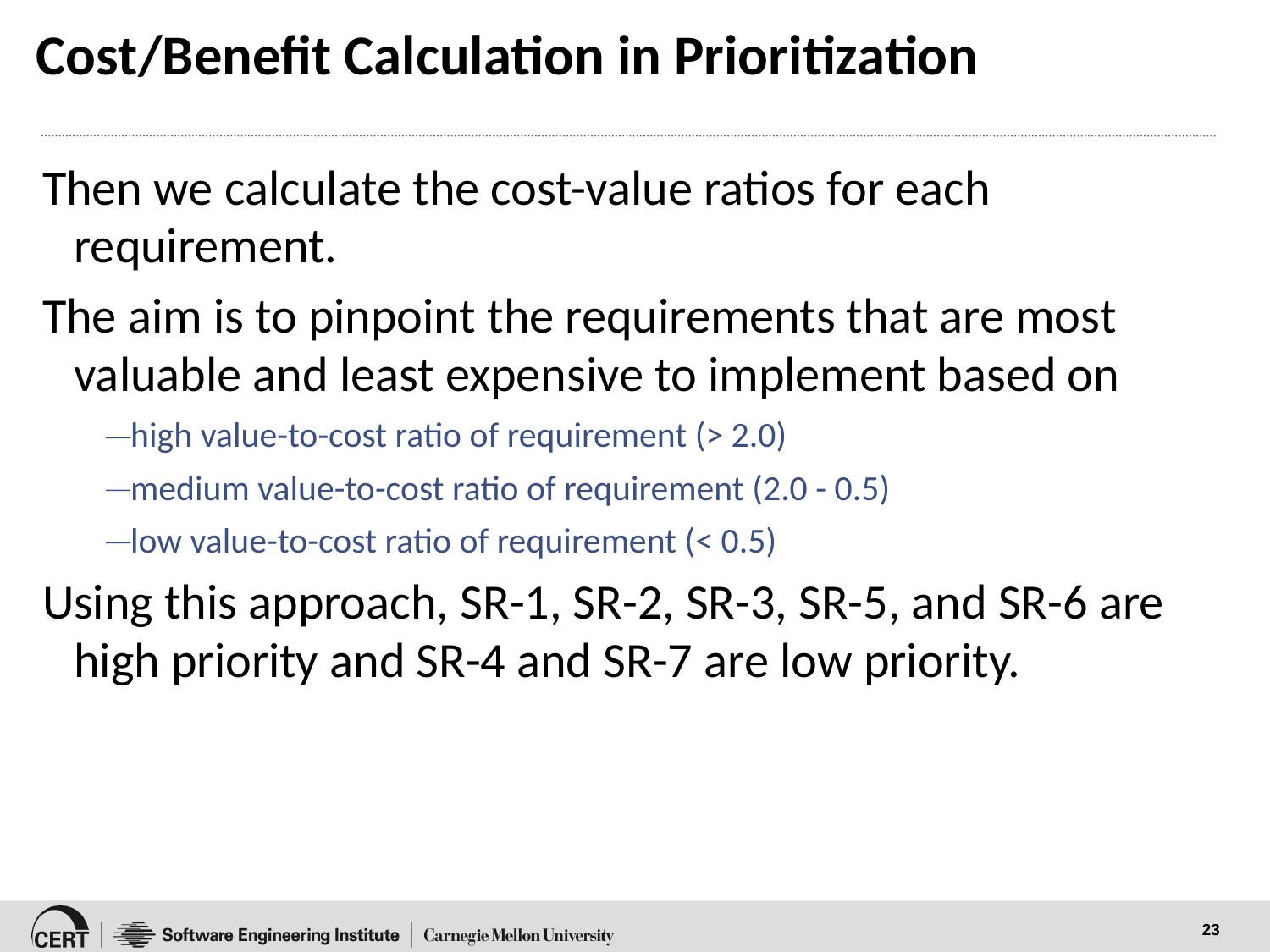

# Cost/Benefit Calculation in Prioritization
Then we calculate the cost-value ratios for each requirement.
The aim is to pinpoint the requirements that are most valuable and least expensive to implement based on
high value-to-cost ratio of requirement (> 2.0)
medium value-to-cost ratio of requirement (2.0 - 0.5)
low value-to-cost ratio of requirement (< 0.5)
Using this approach, SR-1, SR-2, SR-3, SR-5, and SR-6 are high priority and SR-4 and SR-7 are low priority.